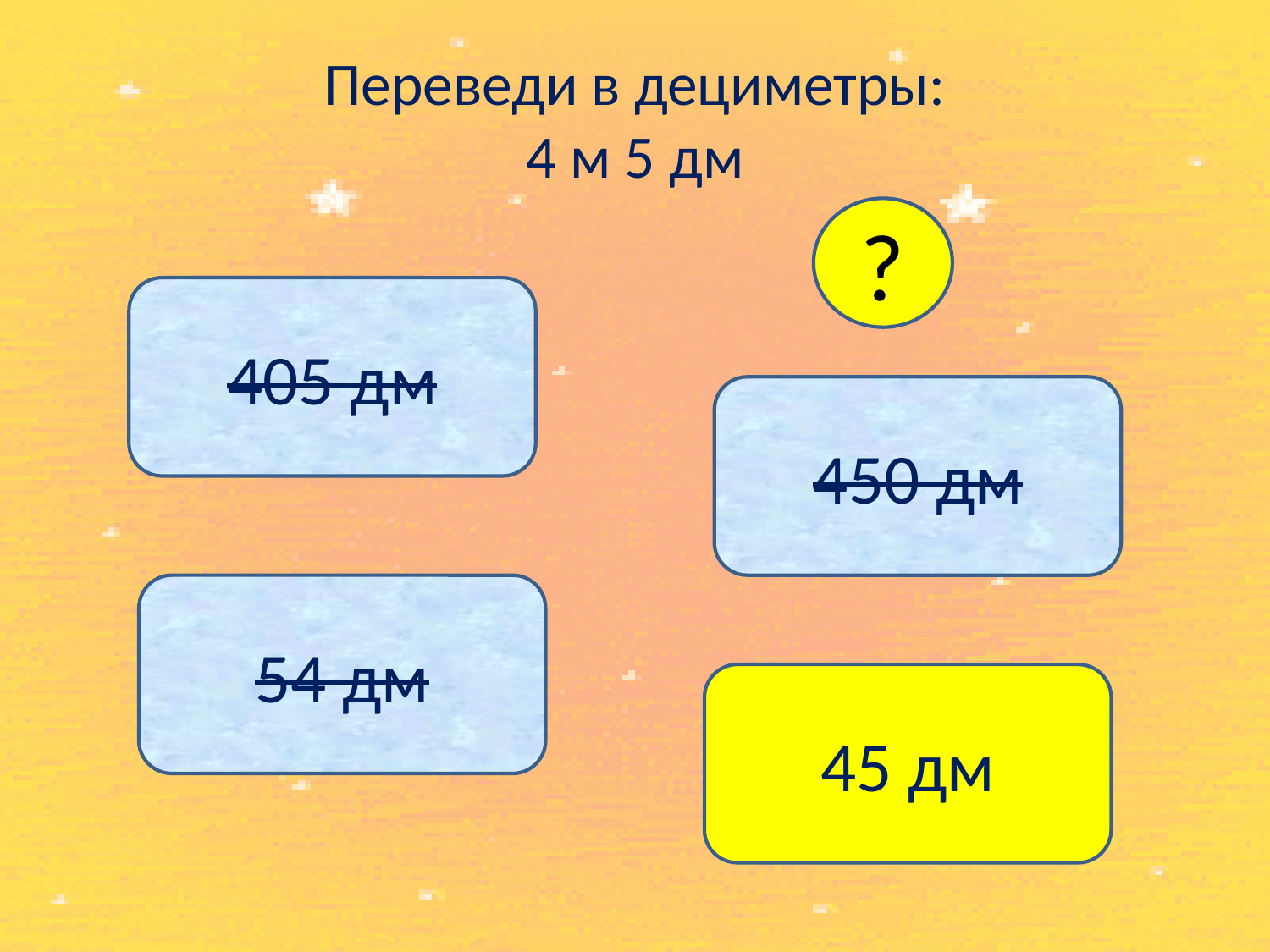

# Переведи в дециметры: 4 м 5 дм
?
405 дм
450 дм
54 дм
45 дм